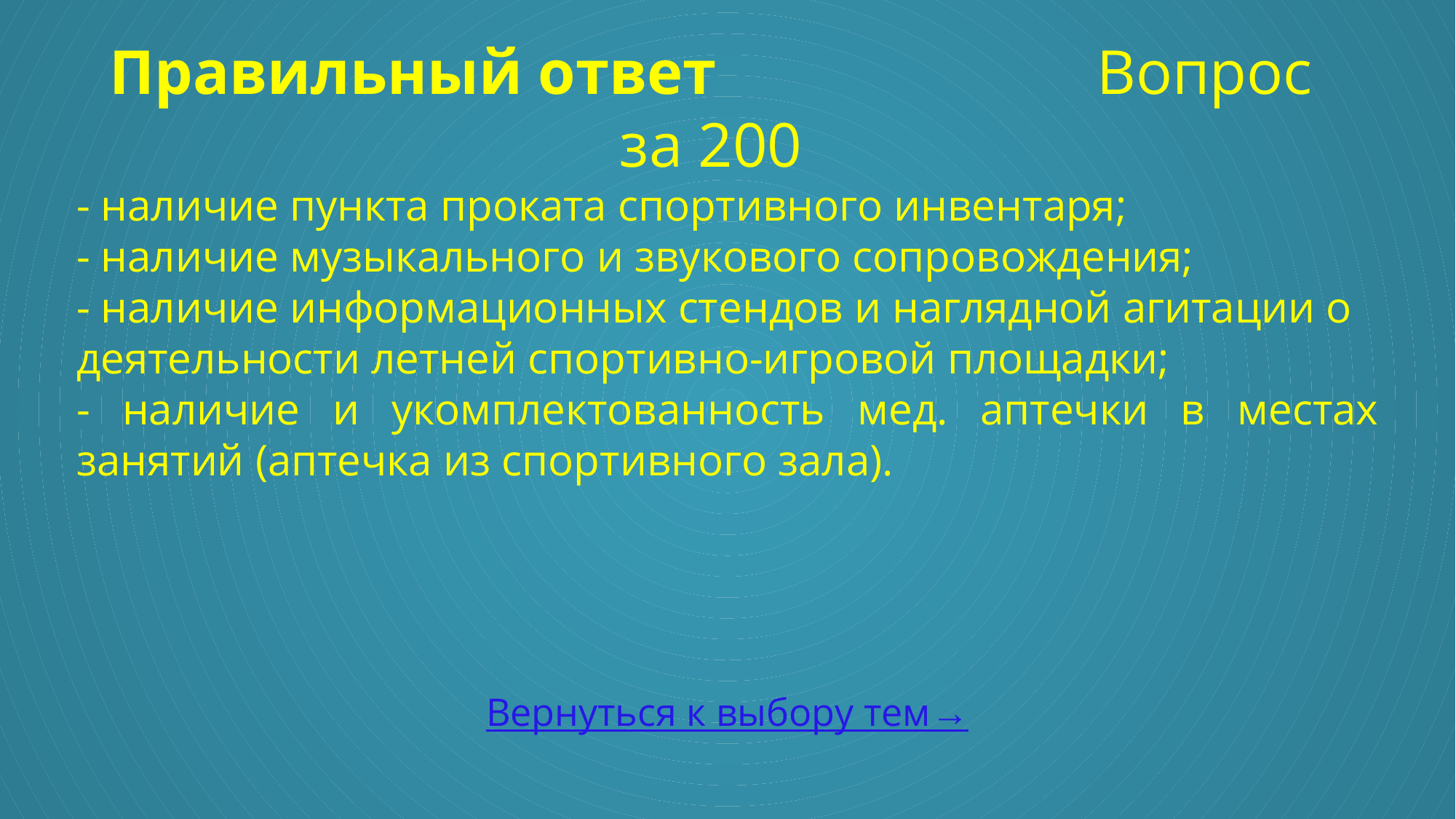

# Правильный ответ                        Вопрос за 200
- наличие пункта проката спортивного инвентаря;
- наличие музыкального и звукового сопровождения;
- наличие информационных стендов и наглядной агитации о деятельности летней спортивно-игровой площадки;
- наличие и укомплектованность мед. аптечки в местах занятий (аптечка из спортивного зала).

Вернуться к выбору тем→